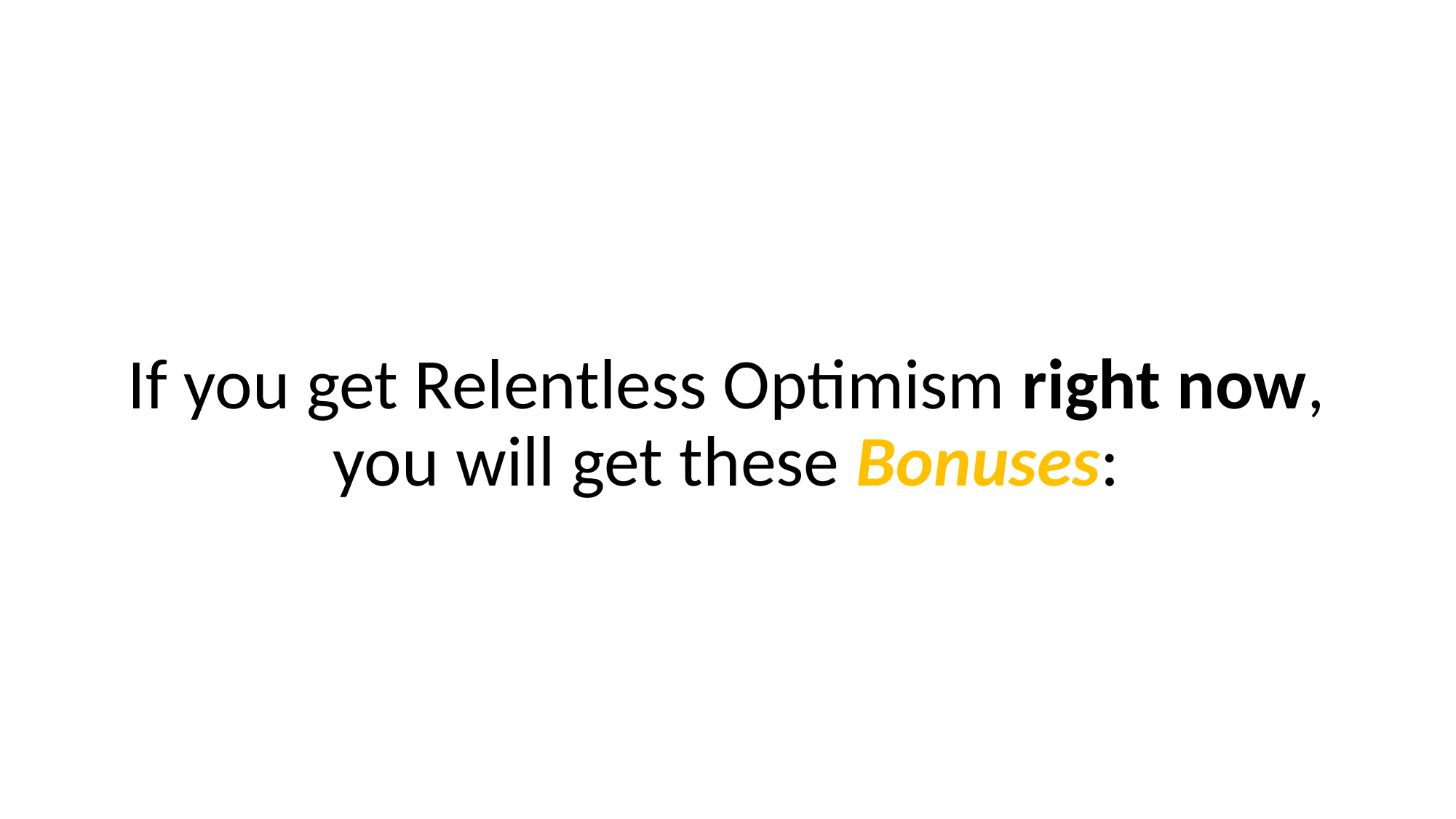

If you get Relentless Optimism right now, you will get these Bonuses: